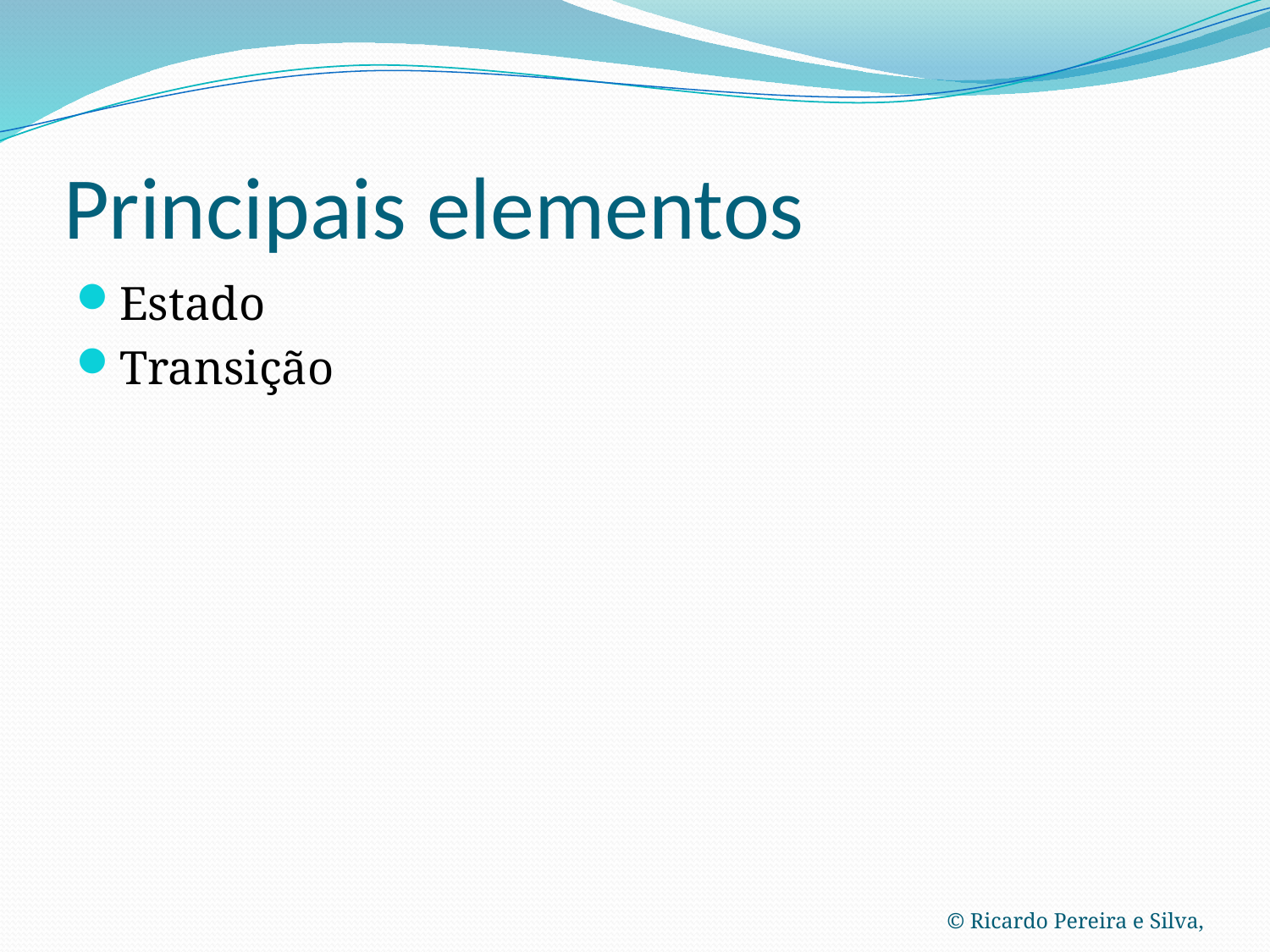

# Principais elementos
Estado
Transição
© Ricardo Pereira e Silva,